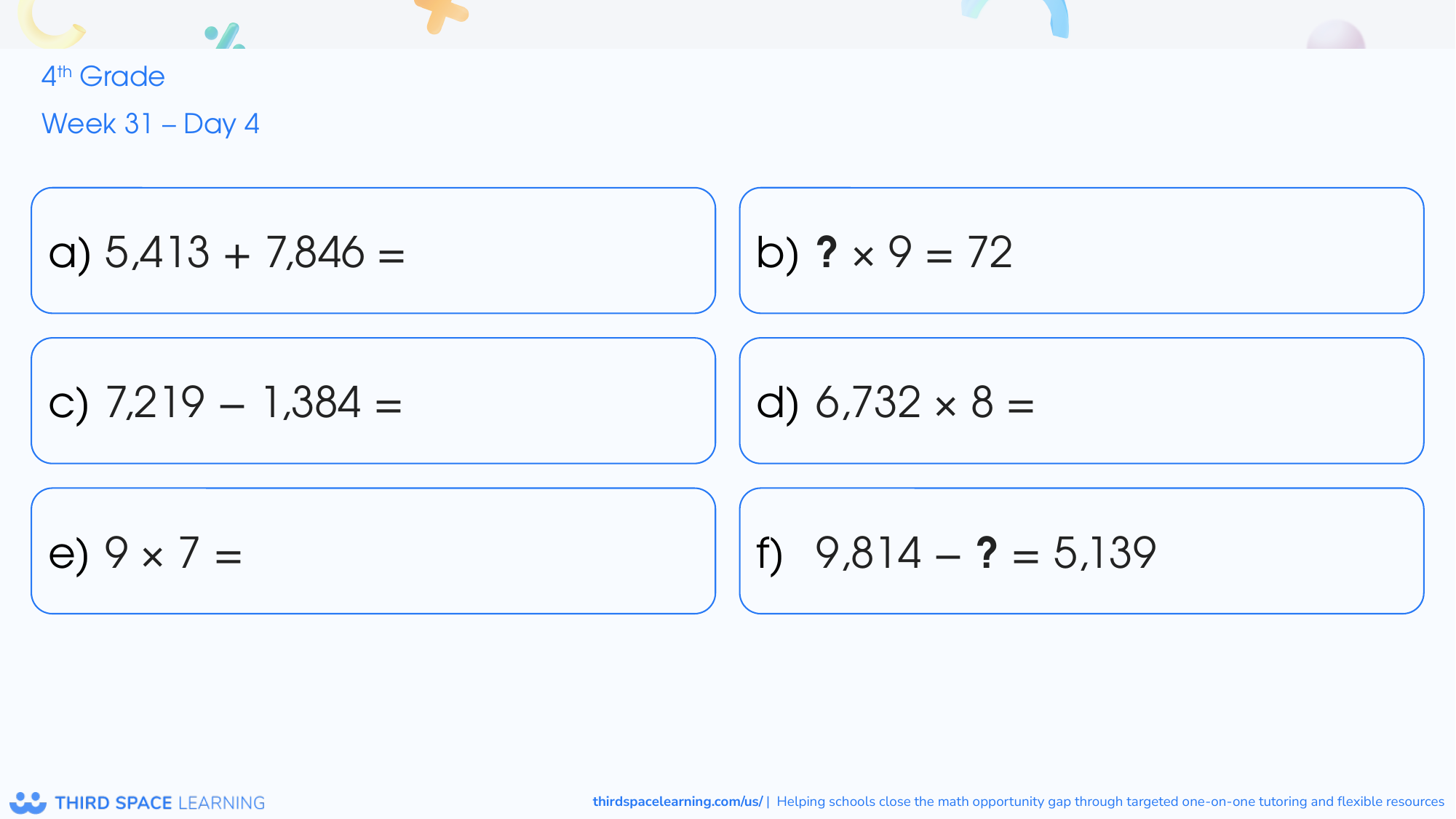

4th Grade
Week 31 – Day 4
5,413 + 7,846 =
? × 9 = 72
7,219 − 1,384 =
6,732 × 8 =
9 × 7 =
9,814 − ? = 5,139